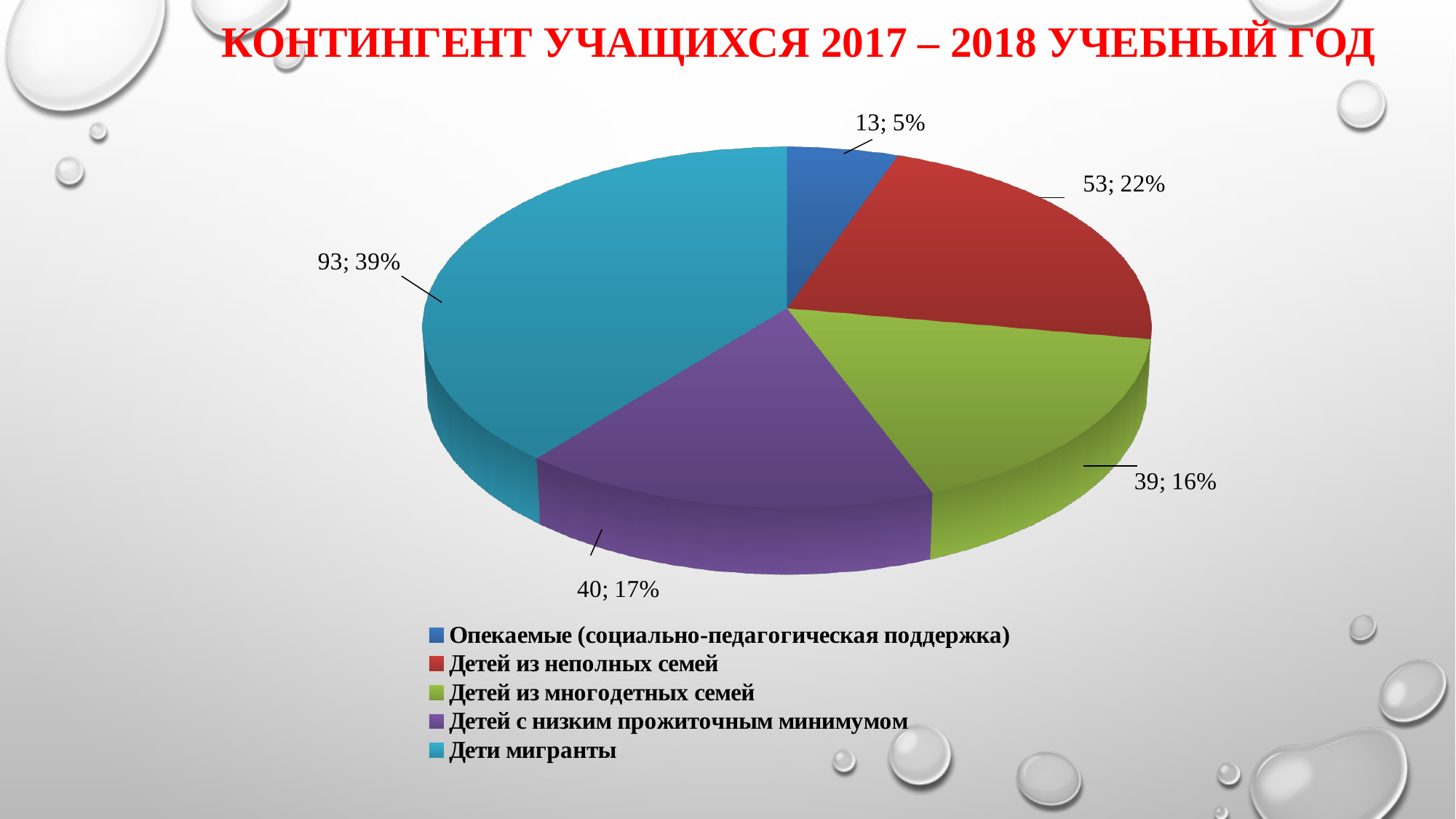

# Контингент учащихся 2017 – 2018 учебный год

[unsupported chart]